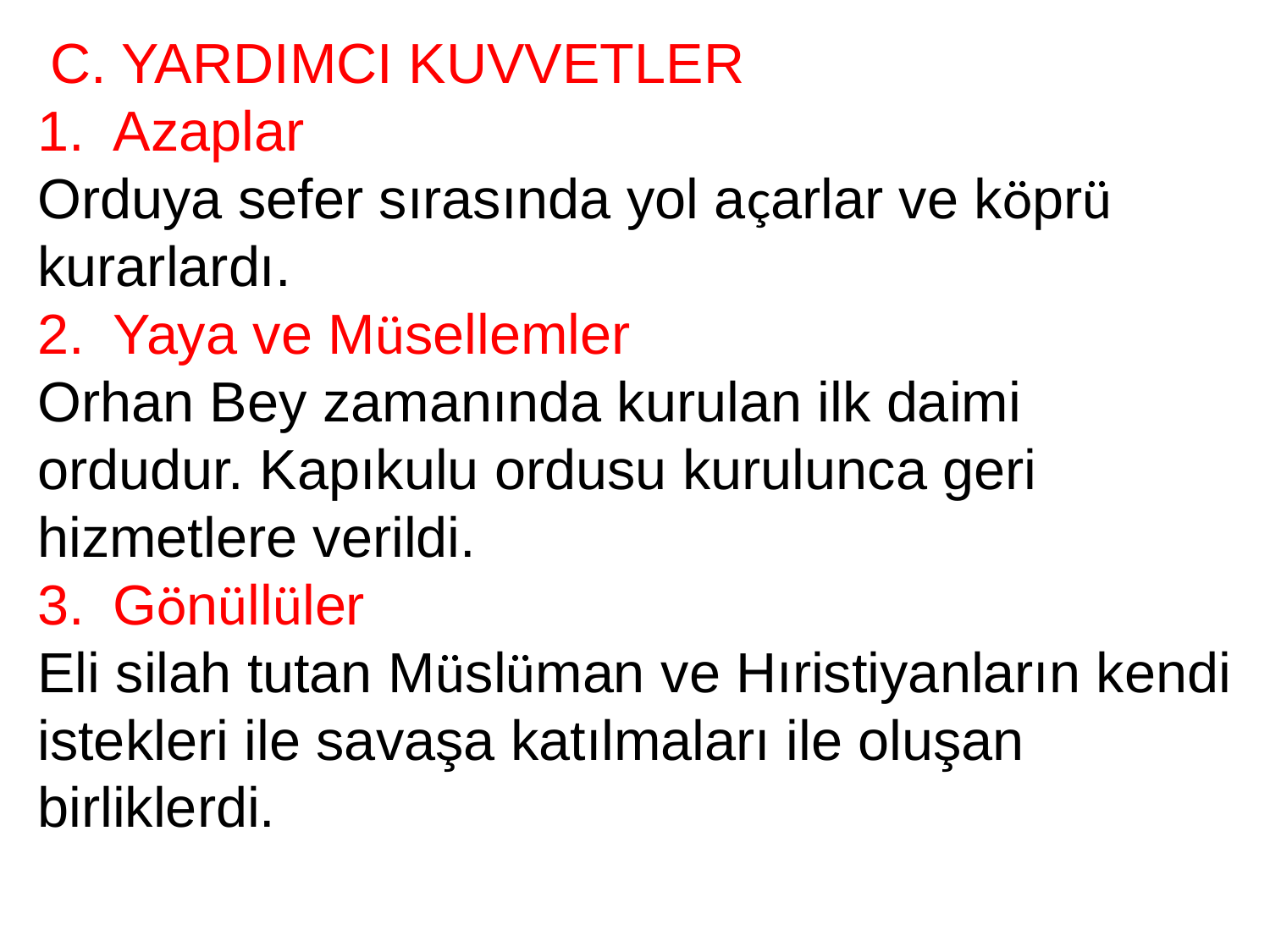

C. YARDIMCI KUVVETLER
1.  Azaplar
Orduya sefer sırasında yol açarlar ve köprü kurarlardı.
2.  Yaya ve Müsellemler
Orhan Bey zamanında kurulan ilk daimi ordudur. Kapıkulu ordusu kurulunca geri hizmetlere verildi.
3.  Gönüllüler
Eli silah tutan Müslüman ve Hıristiyanların kendi istekleri ile savaşa katılmaları ile oluşan birliklerdi.